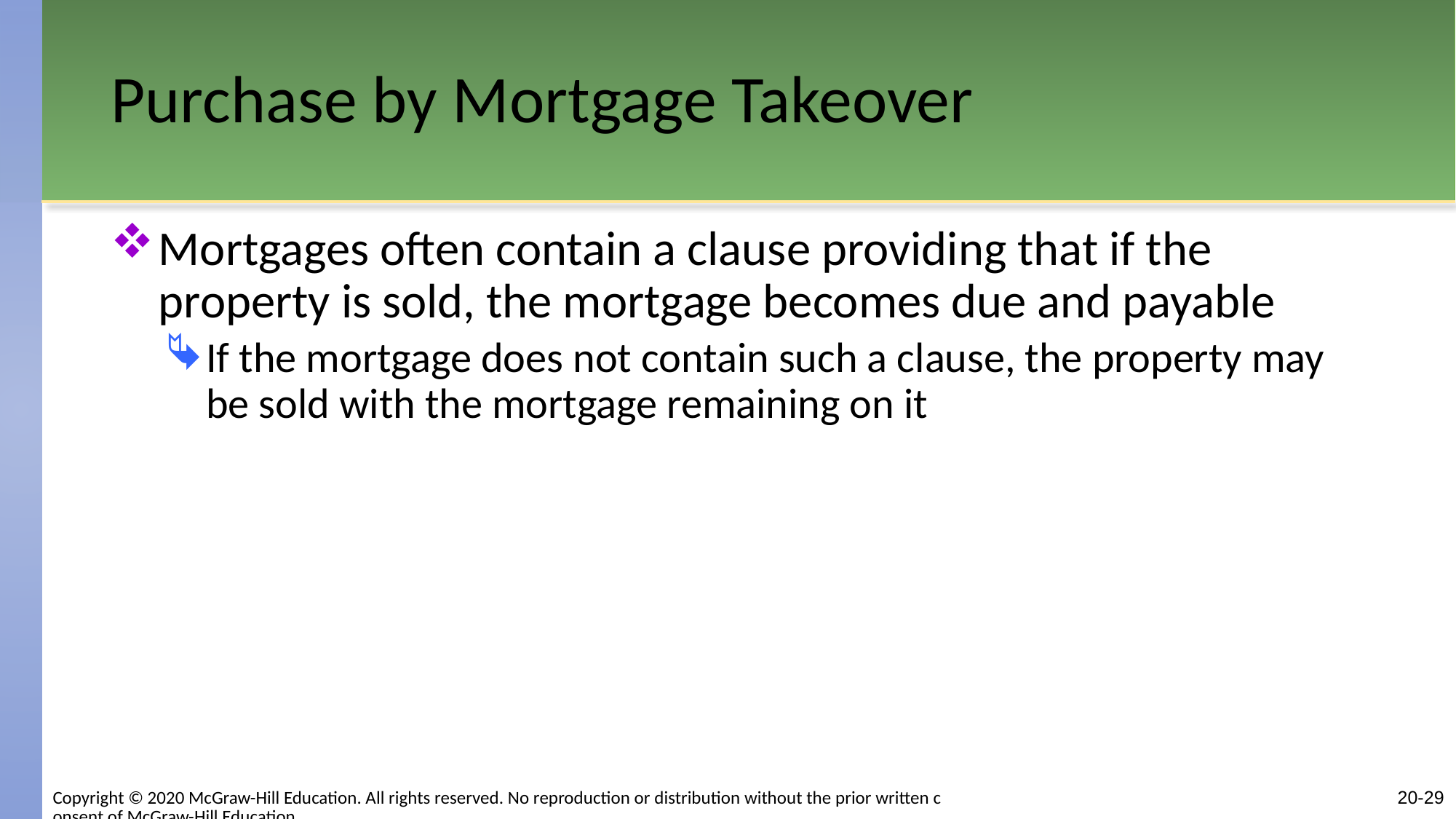

# Purchase by Mortgage Takeover
Mortgages often contain a clause providing that if the property is sold, the mortgage becomes due and payable
If the mortgage does not contain such a clause, the property may be sold with the mortgage remaining on it
20-29
Copyright © 2020 McGraw-Hill Education. All rights reserved. No reproduction or distribution without the prior written consent of McGraw-Hill Education.